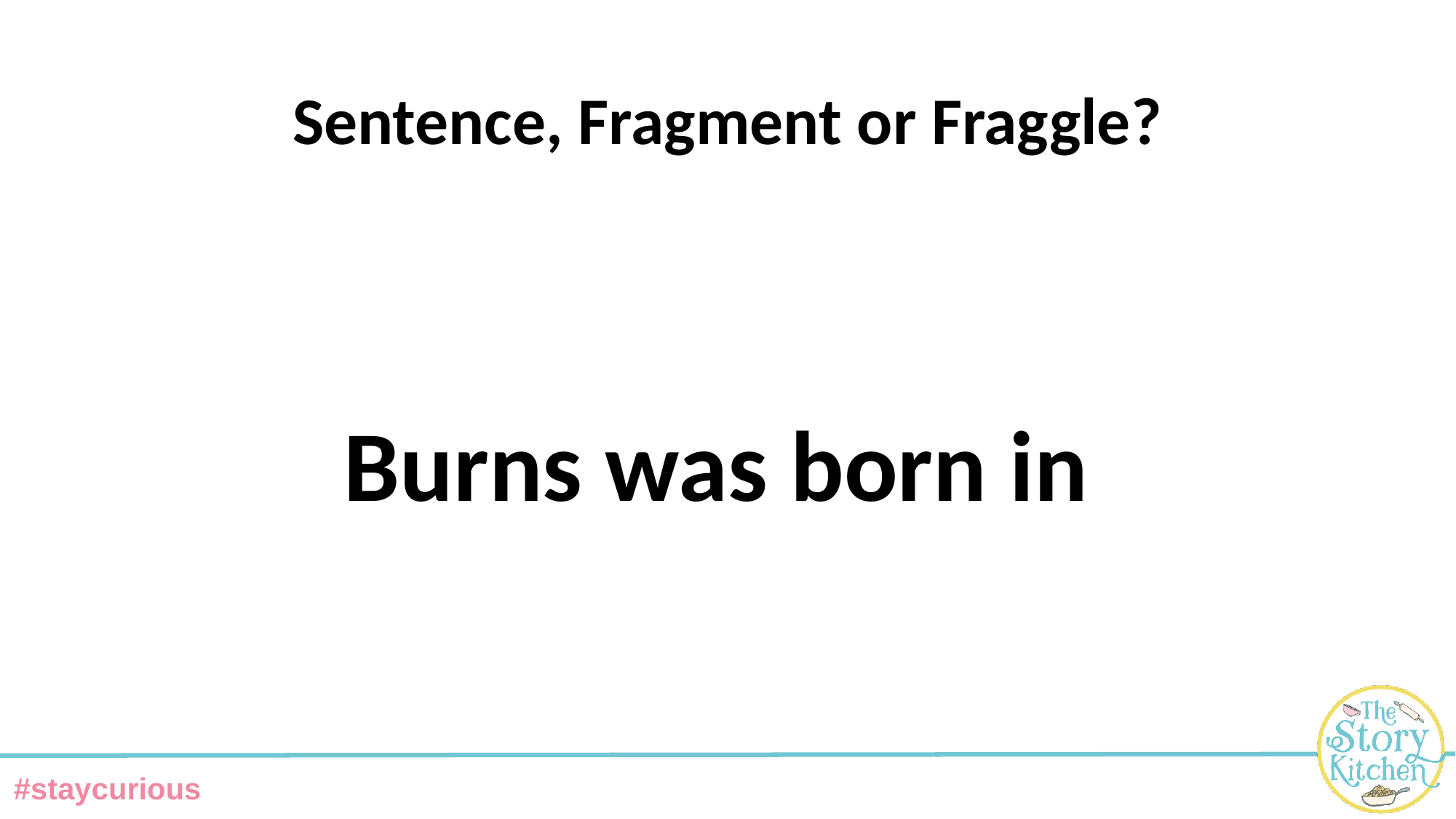

# Sentence, Fragment or Fraggle?
Burns was born in